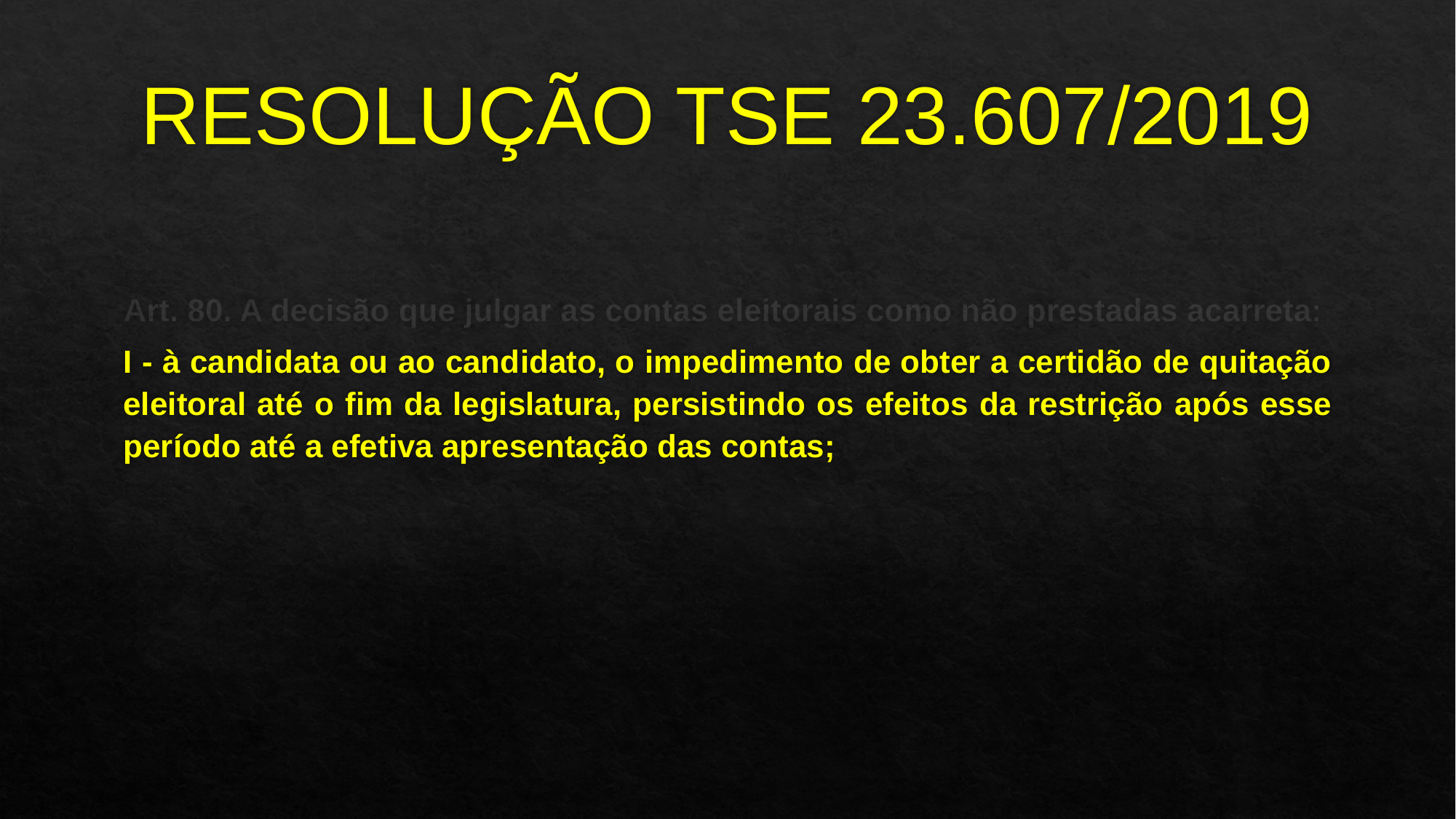

# RESOLUÇÃO TSE 23.607/2019

Art. 80. A decisão que julgar as contas eleitorais como não prestadas acarreta:
I - à candidata ou ao candidato, o impedimento de obter a certidão de quitação eleitoral até o fim da legislatura, persistindo os efeitos da restrição após esse período até a efetiva apresentação das contas;